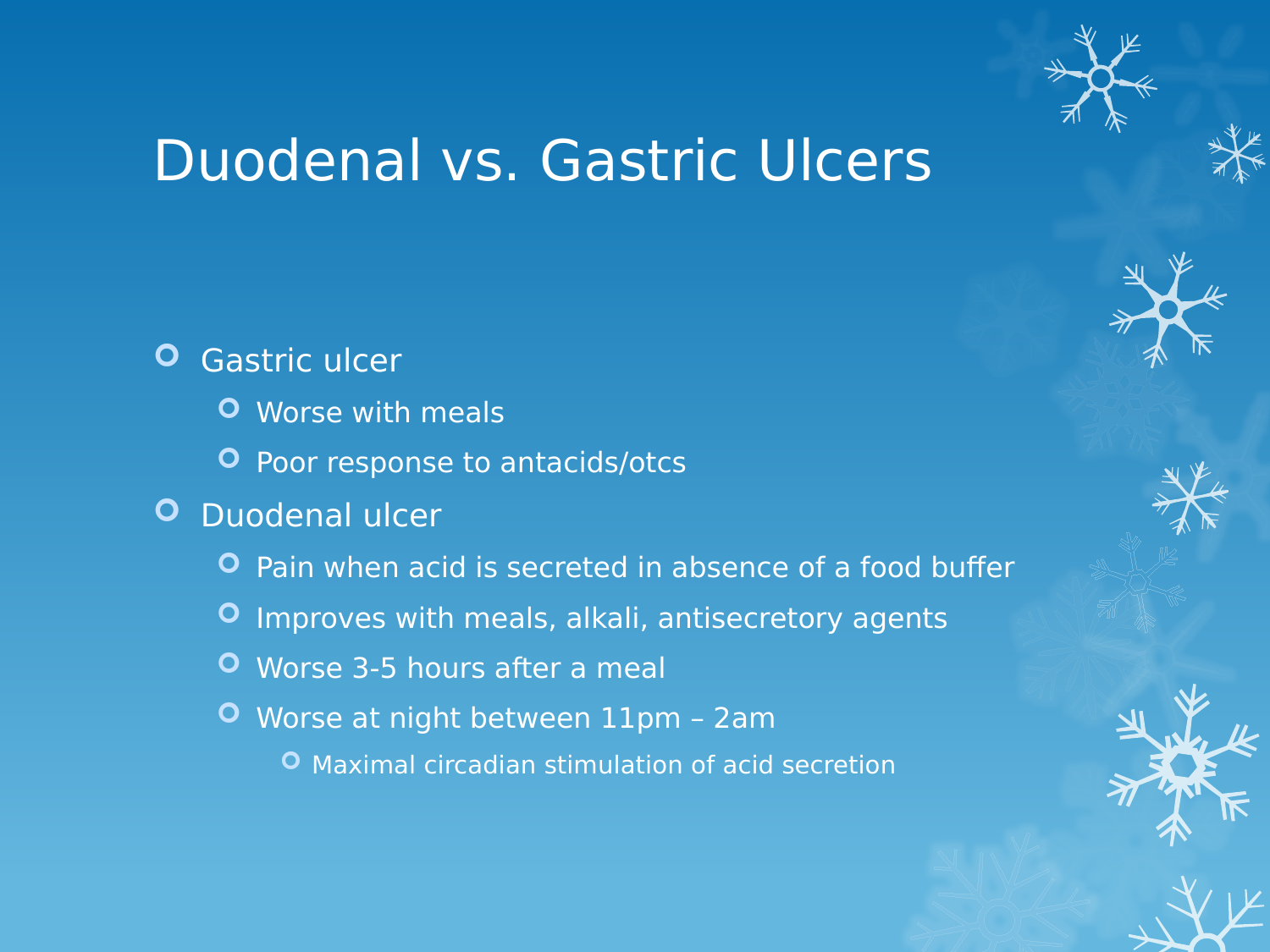

# Duodenal vs. Gastric Ulcers

Gastric ulcer
Worse with meals
Poor response to antacids/otcs
Duodenal ulcer
Pain when acid is secreted in absence of a food buffer
Improves with meals, alkali, antisecretory agents
Worse 3-5 hours after a meal
Worse at night between 11pm – 2am
Maximal circadian stimulation of acid secretion